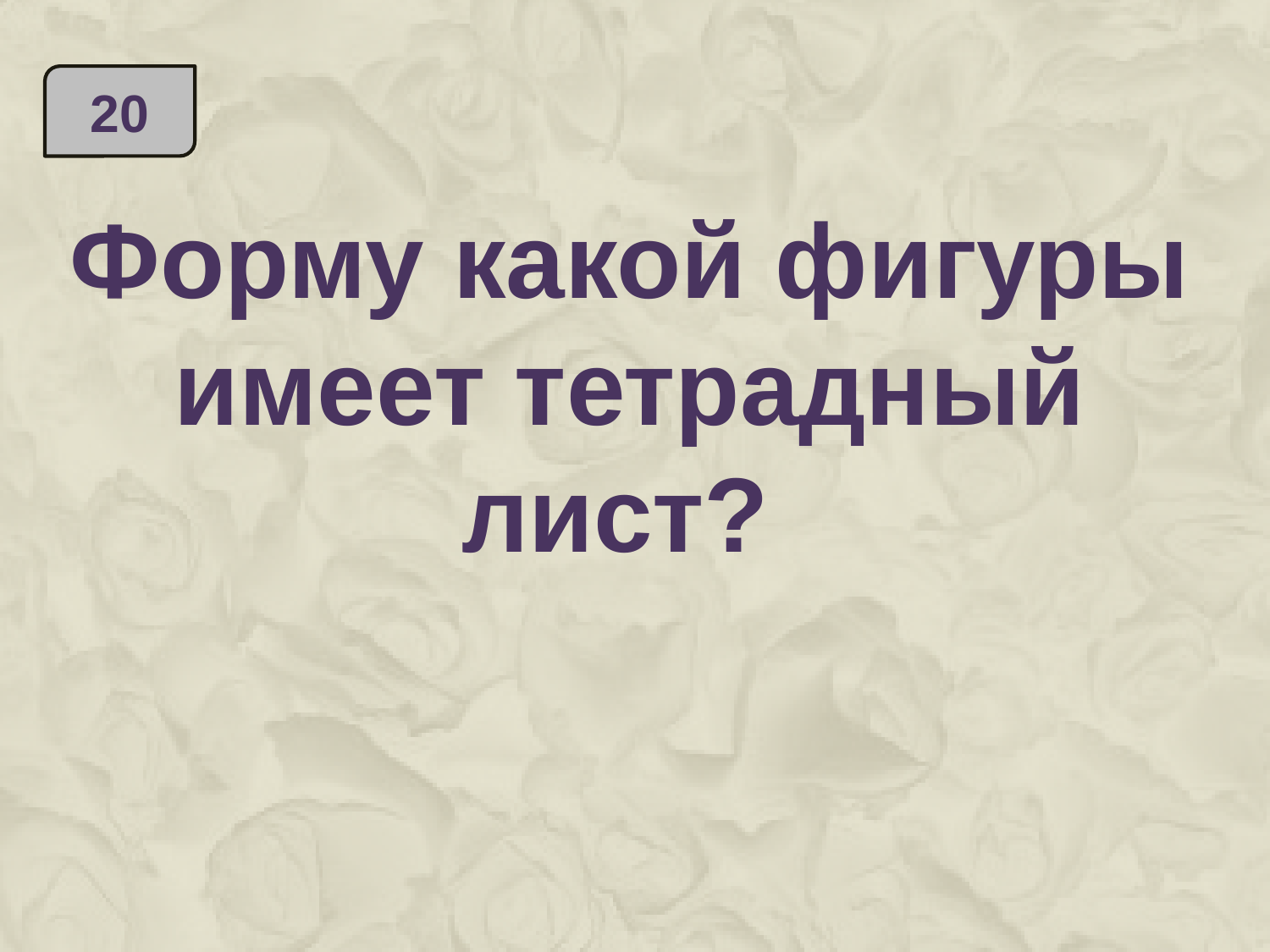

20
Форму какой фигуры имеет тетрадный лист?